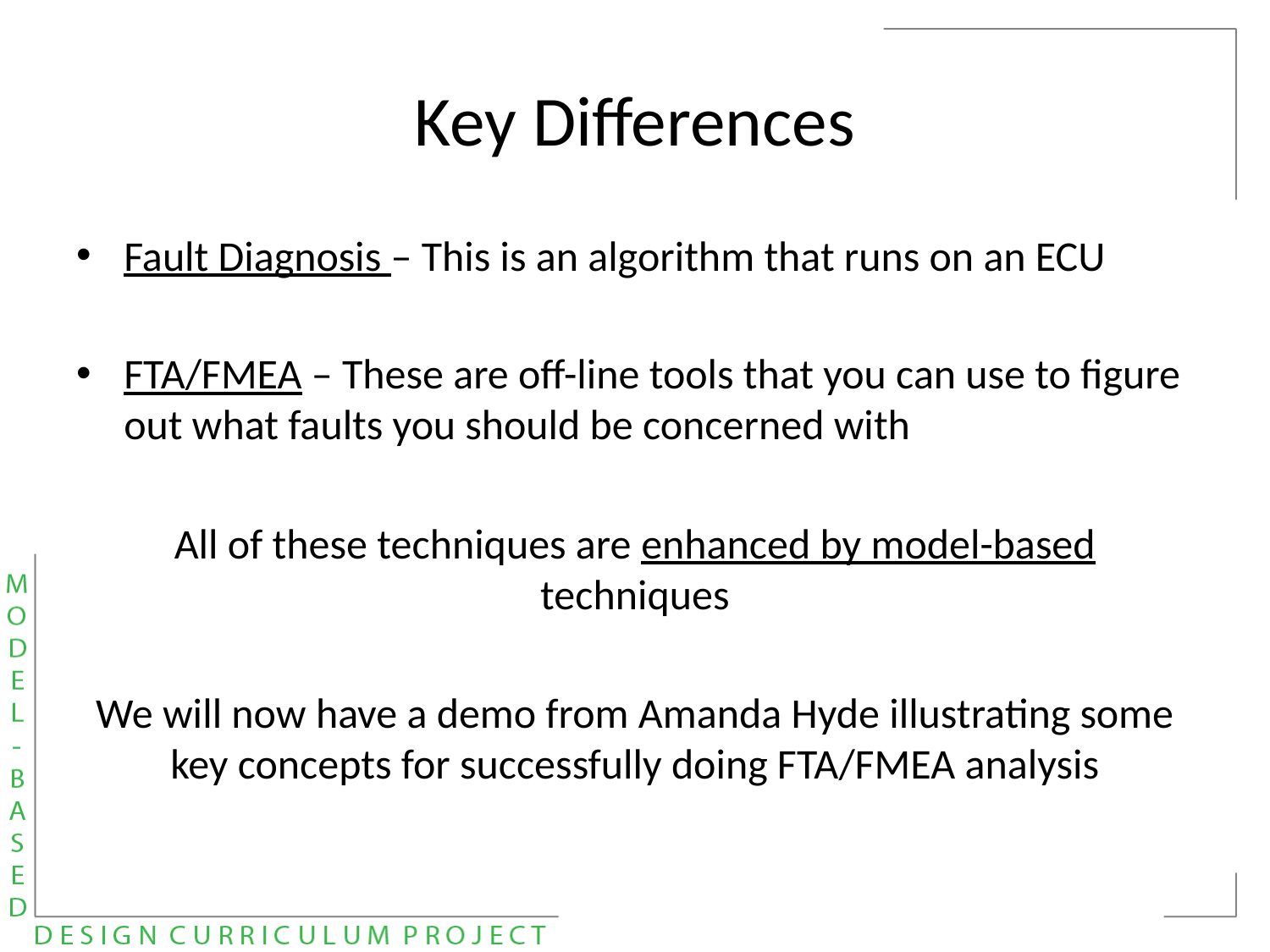

# Key Differences
Fault Diagnosis – This is an algorithm that runs on an ECU

FTA/FMEA – These are off-line tools that you can use to figure out what faults you should be concerned with

All of these techniques are enhanced by model-based techniques

We will now have a demo from Amanda Hyde illustrating some key concepts for successfully doing FTA/FMEA analysis